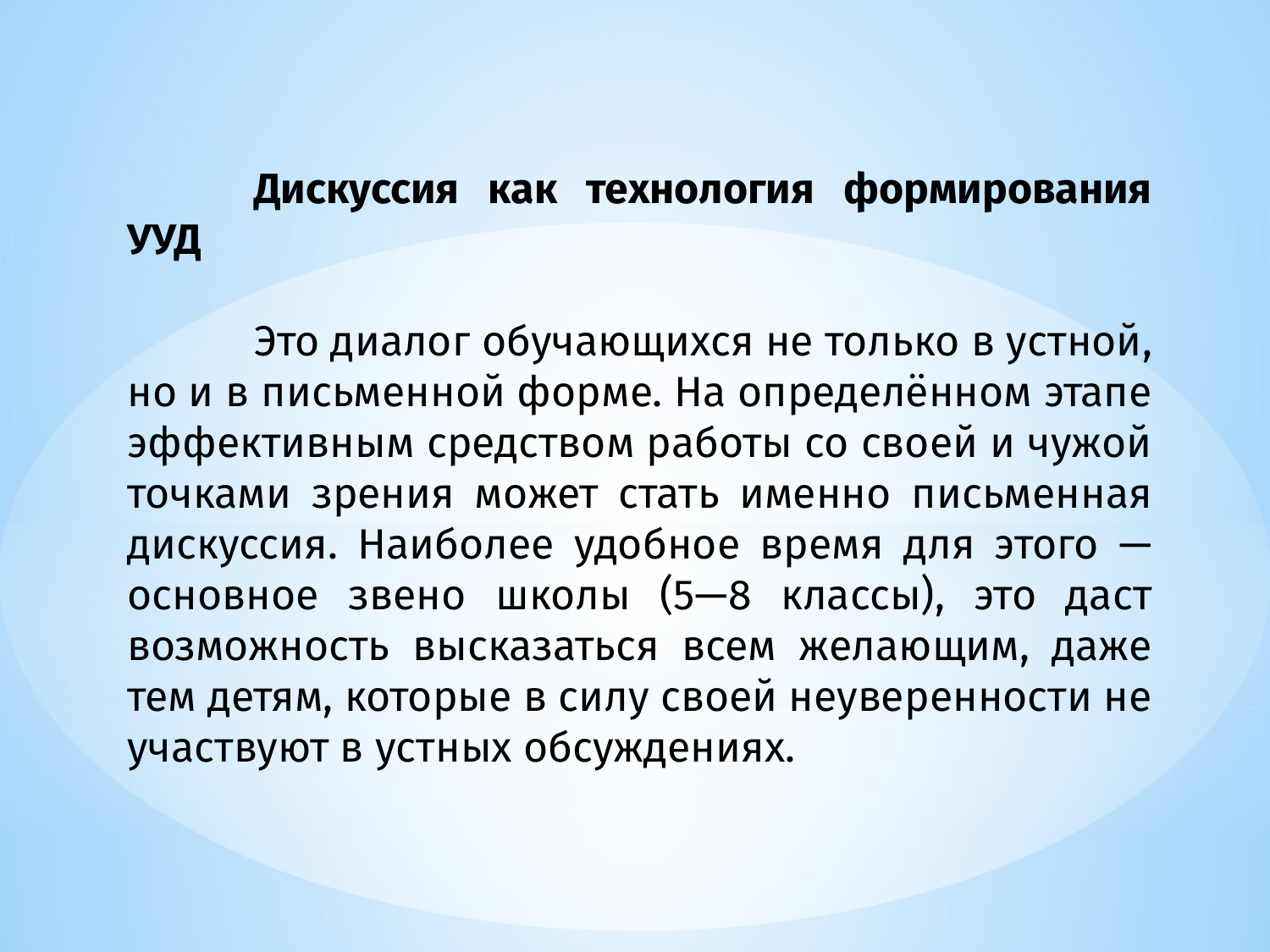

Дискуссия как технология формирования УУД

	Это диалог обучающихся не только в устной, но и в письменной форме. На определённом этапе эффективным средством работы со своей и чужой точками зрения может стать именно письменная дискуссия. Наиболее удобное время для этого — основное звено школы (5—8 классы), это даст возможность высказаться всем желающим, даже тем детям, которые в силу своей неуверенности не участвуют в устных обсуждениях.